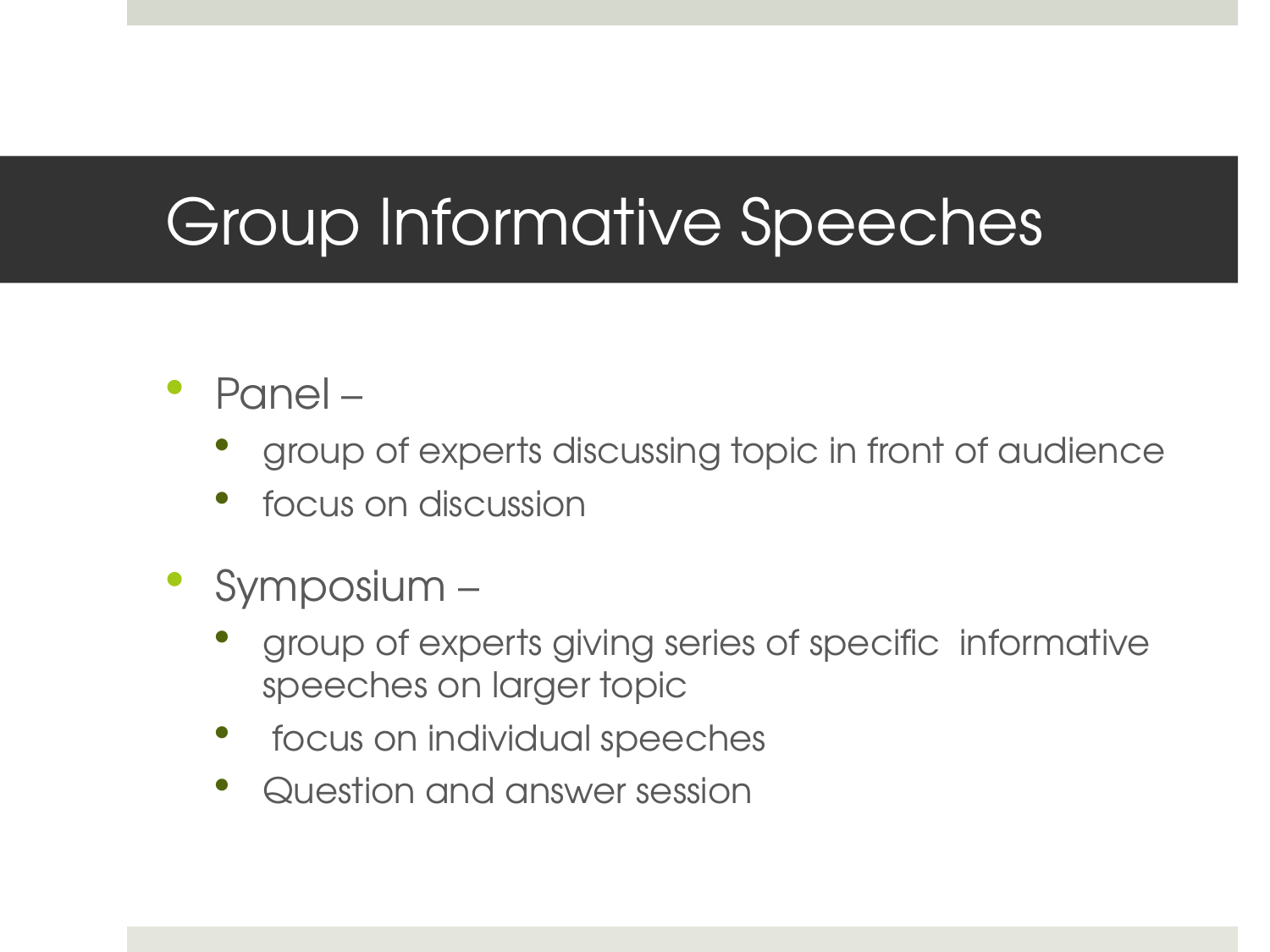

# Group Informative Speeches
Panel –
group of experts discussing topic in front of audience
focus on discussion
Symposium –
group of experts giving series of specific  informative speeches on larger topic
 focus on individual speeches
Question and answer session